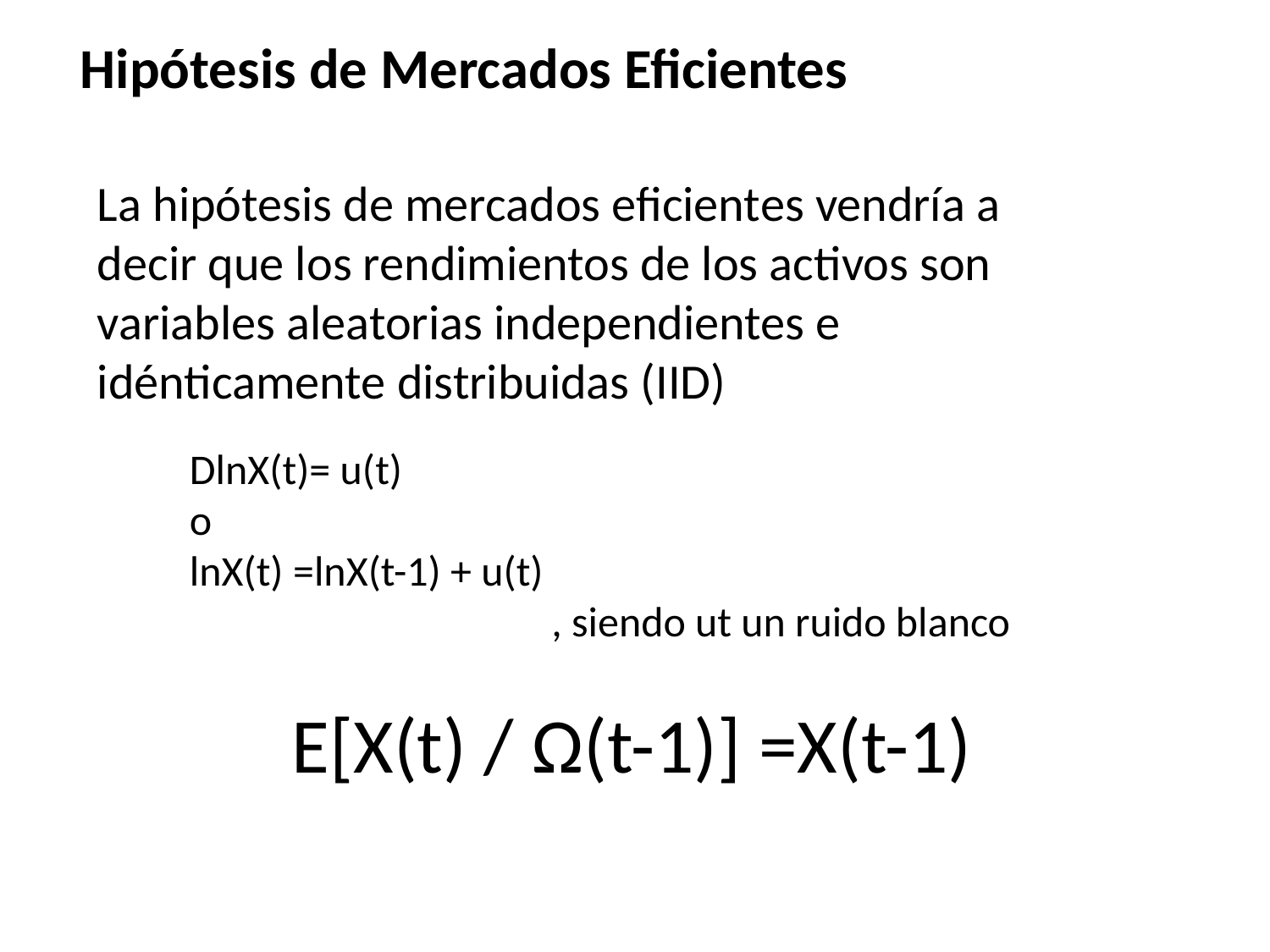

Hipótesis de Mercados Eficientes
La hipótesis de mercados eficientes vendría a decir que los rendimientos de los activos son variables aleatorias independientes e idénticamente distribuidas (IID)
DlnX(t)= u(t)
o
lnX(t) =lnX(t-1) + u(t)
                                      , siendo ut un ruido blanco
E[X(t) / Ω(t-1)] =X(t-1)